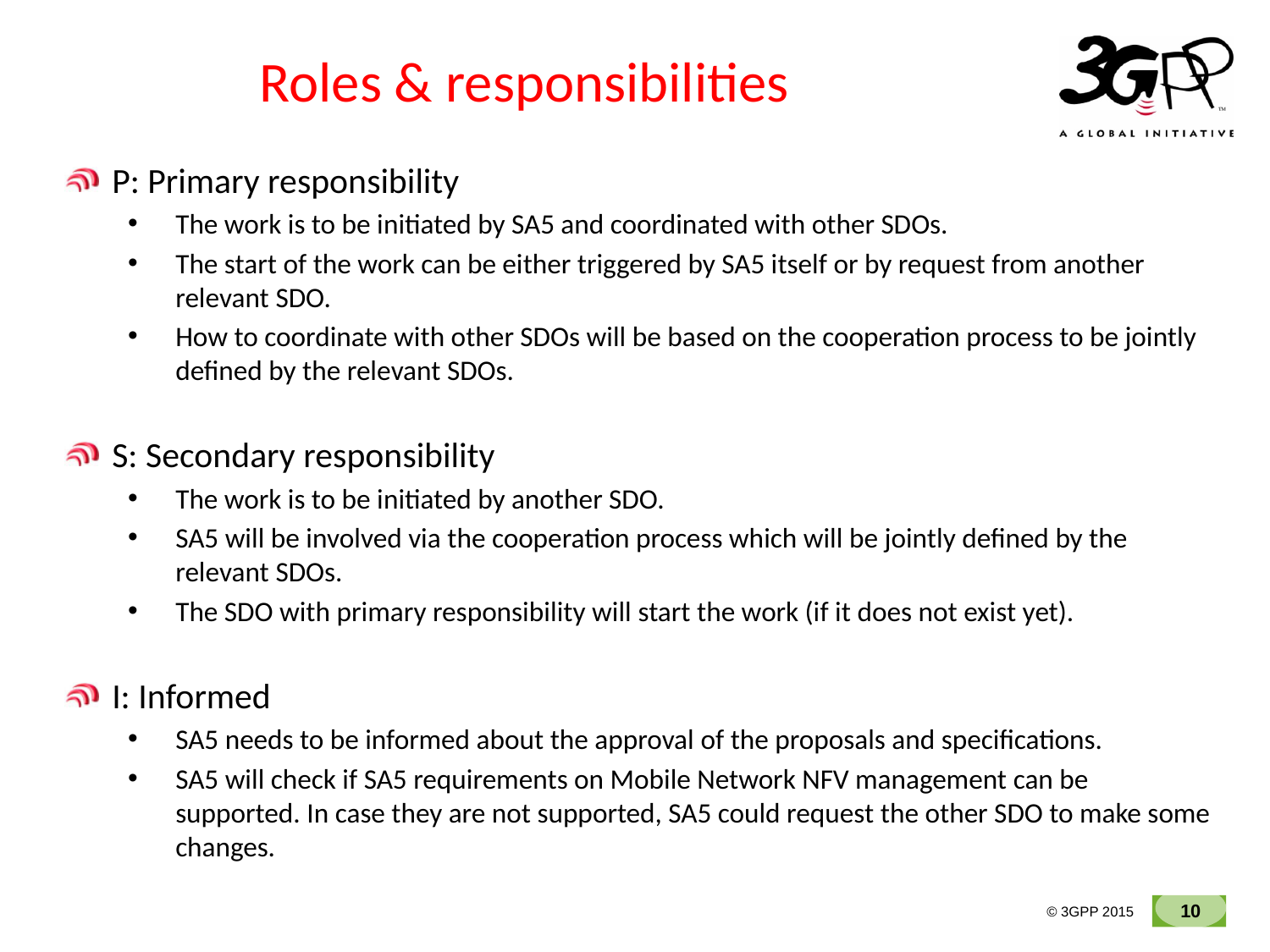

Roles & responsibilities
P: Primary responsibility
The work is to be initiated by SA5 and coordinated with other SDOs.
The start of the work can be either triggered by SA5 itself or by request from another relevant SDO.
How to coordinate with other SDOs will be based on the cooperation process to be jointly defined by the relevant SDOs.

S: Secondary responsibility
The work is to be initiated by another SDO.
SA5 will be involved via the cooperation process which will be jointly defined by the relevant SDOs.
The SDO with primary responsibility will start the work (if it does not exist yet).

I: Informed
SA5 needs to be informed about the approval of the proposals and specifications.
SA5 will check if SA5 requirements on Mobile Network NFV management can be supported. In case they are not supported, SA5 could request the other SDO to make some changes.